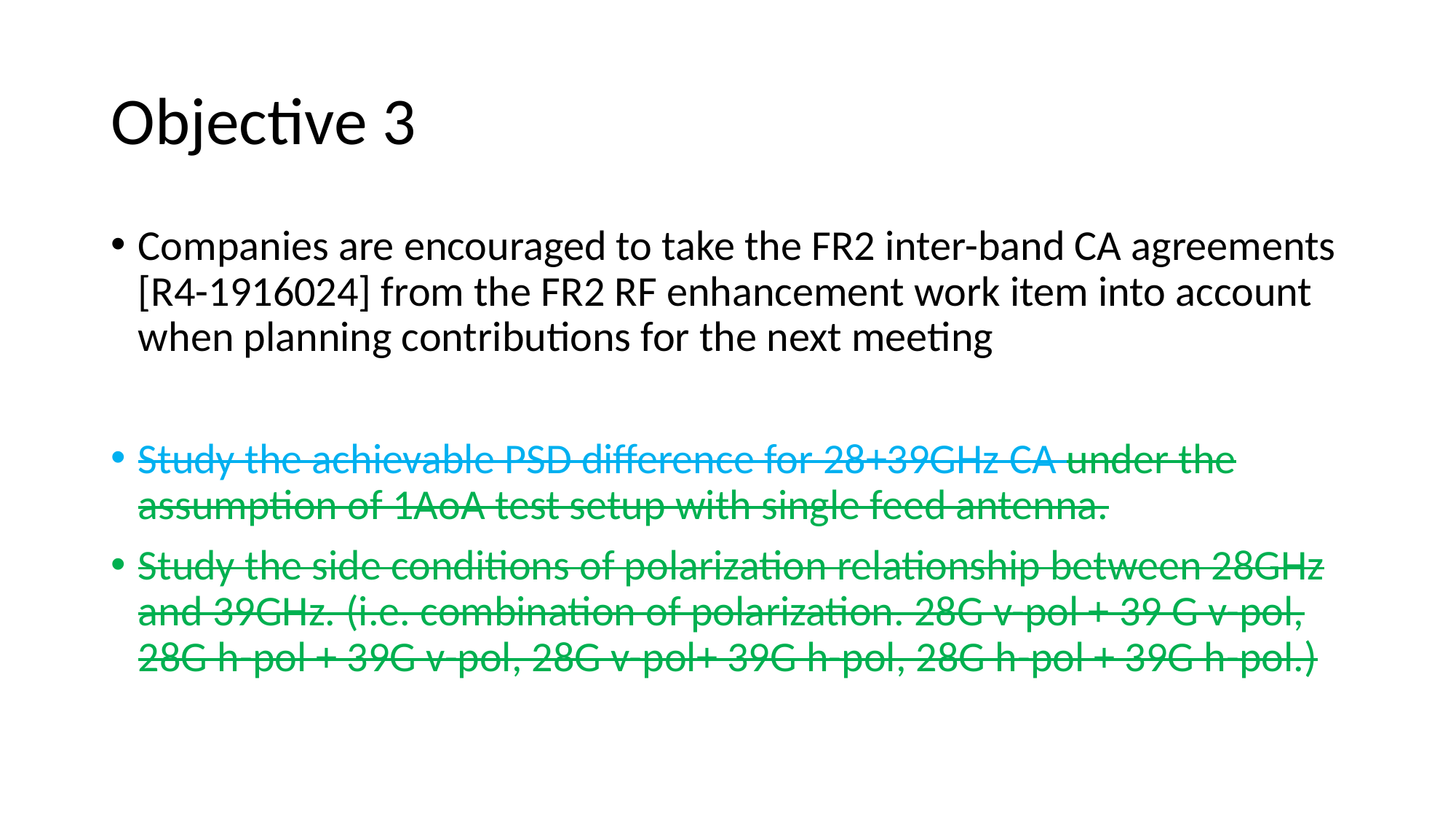

# Objective 3
Companies are encouraged to take the FR2 inter-band CA agreements [R4-1916024] from the FR2 RF enhancement work item into account when planning contributions for the next meeting

Study the achievable PSD difference for 28+39GHz CA under the assumption of 1AoA test setup with single feed antenna.
Study the side conditions of polarization relationship between 28GHz and 39GHz. (i.e. combination of polarization. 28G v-pol + 39 G v-pol, 28G h-pol + 39G v-pol, 28G v-pol+ 39G h-pol, 28G h-pol + 39G h-pol.)